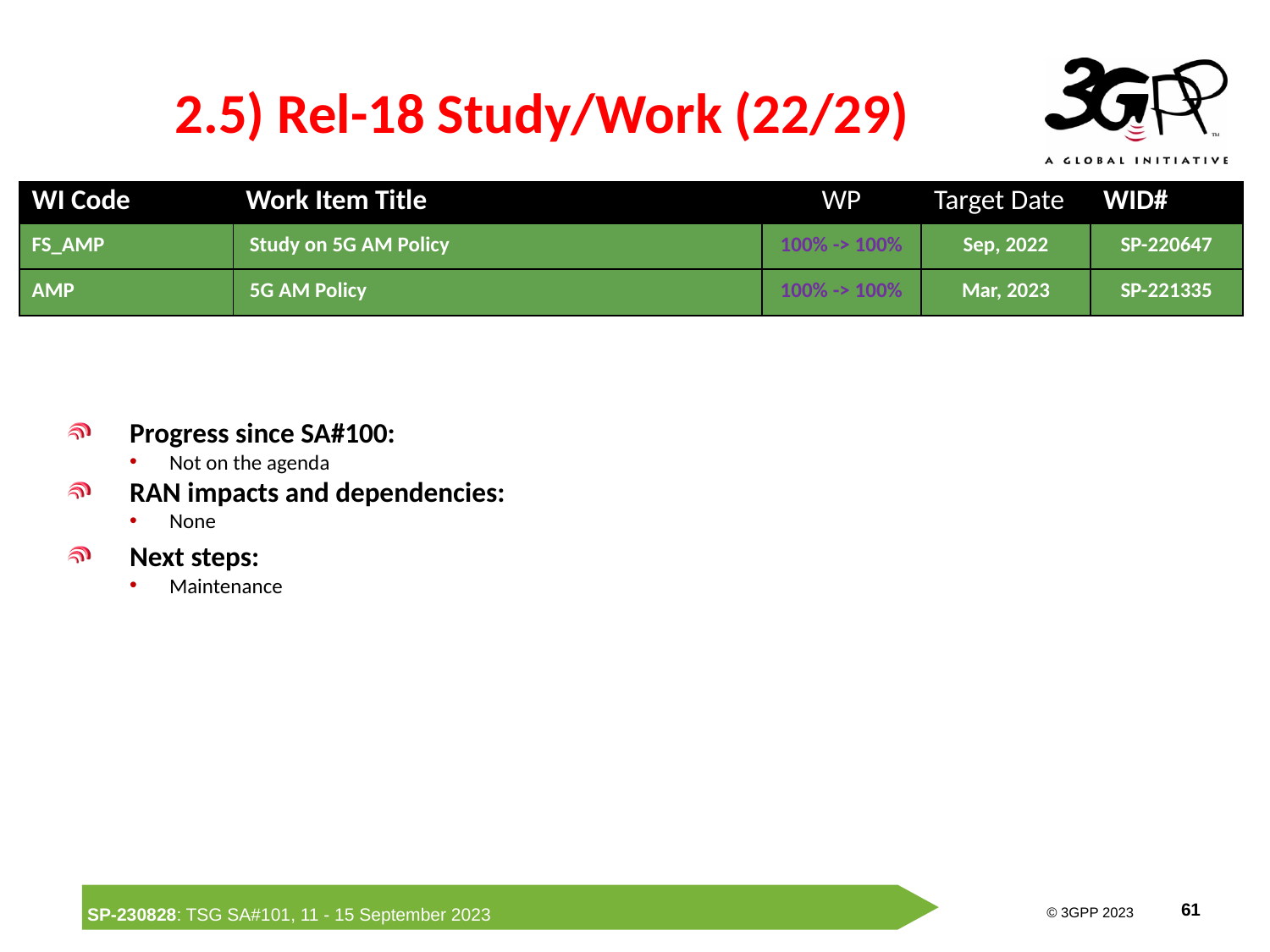

# 2.5) Rel-18 Study/Work (22/29)
| WI Code | Work Item Title | WP | Target Date | WID# |
| --- | --- | --- | --- | --- |
| FS\_AMP | Study on 5G AM Policy | 100% -> 100% | Sep, 2022 | SP-220647 |
| AMP | 5G AM Policy | 100% -> 100% | Mar, 2023 | SP-221335 |
Progress since SA#100:
Not on the agenda
RAN impacts and dependencies:
None
Next steps:
Maintenance